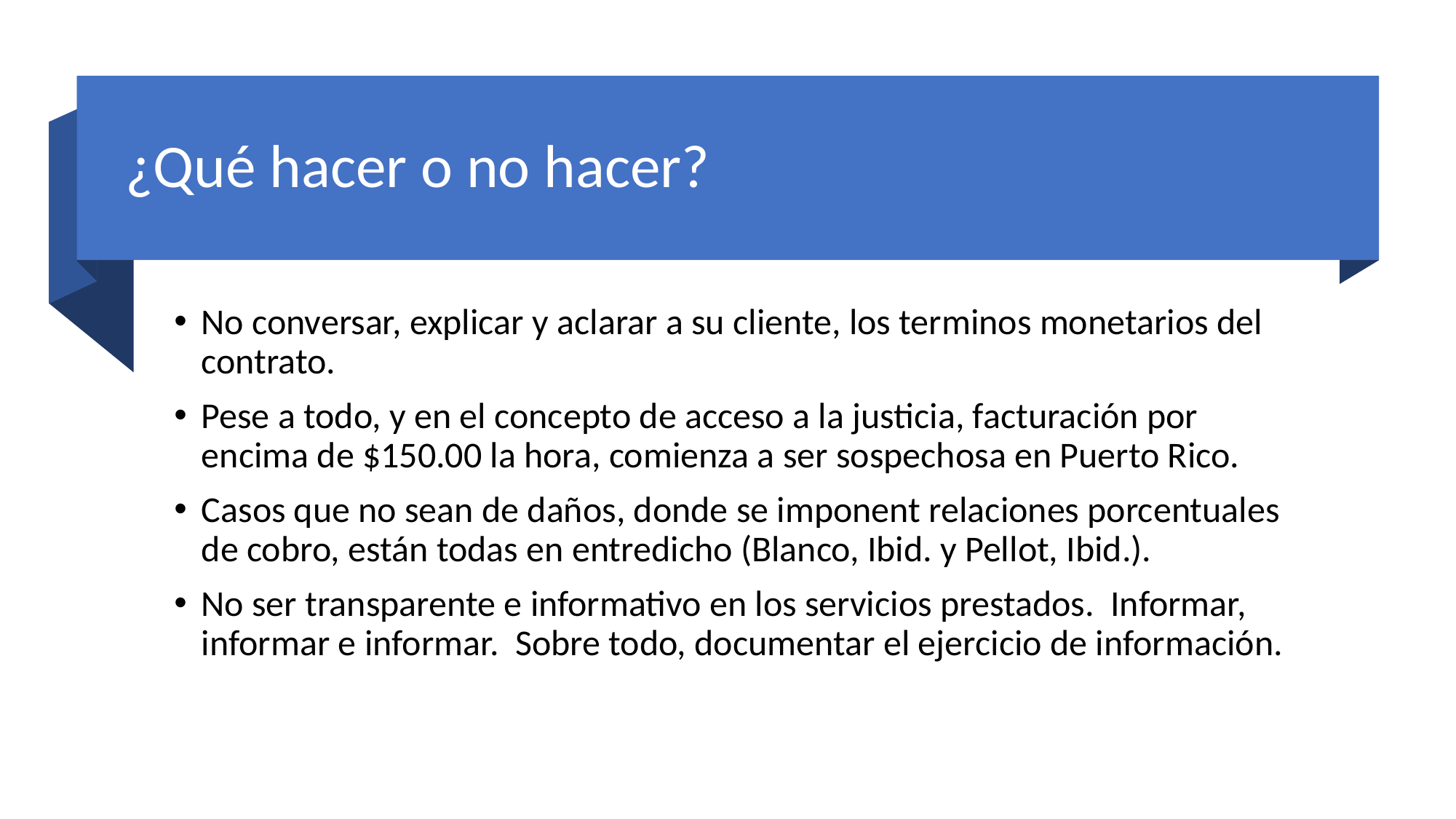

# ¿Qué hacer o no hacer?

No conversar, explicar y aclarar a su cliente, los terminos monetarios del contrato.
Pese a todo, y en el concepto de acceso a la justicia, facturación por encima de $150.00 la hora, comienza a ser sospechosa en Puerto Rico.
Casos que no sean de daños, donde se imponent relaciones porcentuales de cobro, están todas en entredicho (Blanco, Ibid. y Pellot, Ibid.).
No ser transparente e informativo en los servicios prestados.  Informar, informar e informar.  Sobre todo, documentar el ejercicio de información.